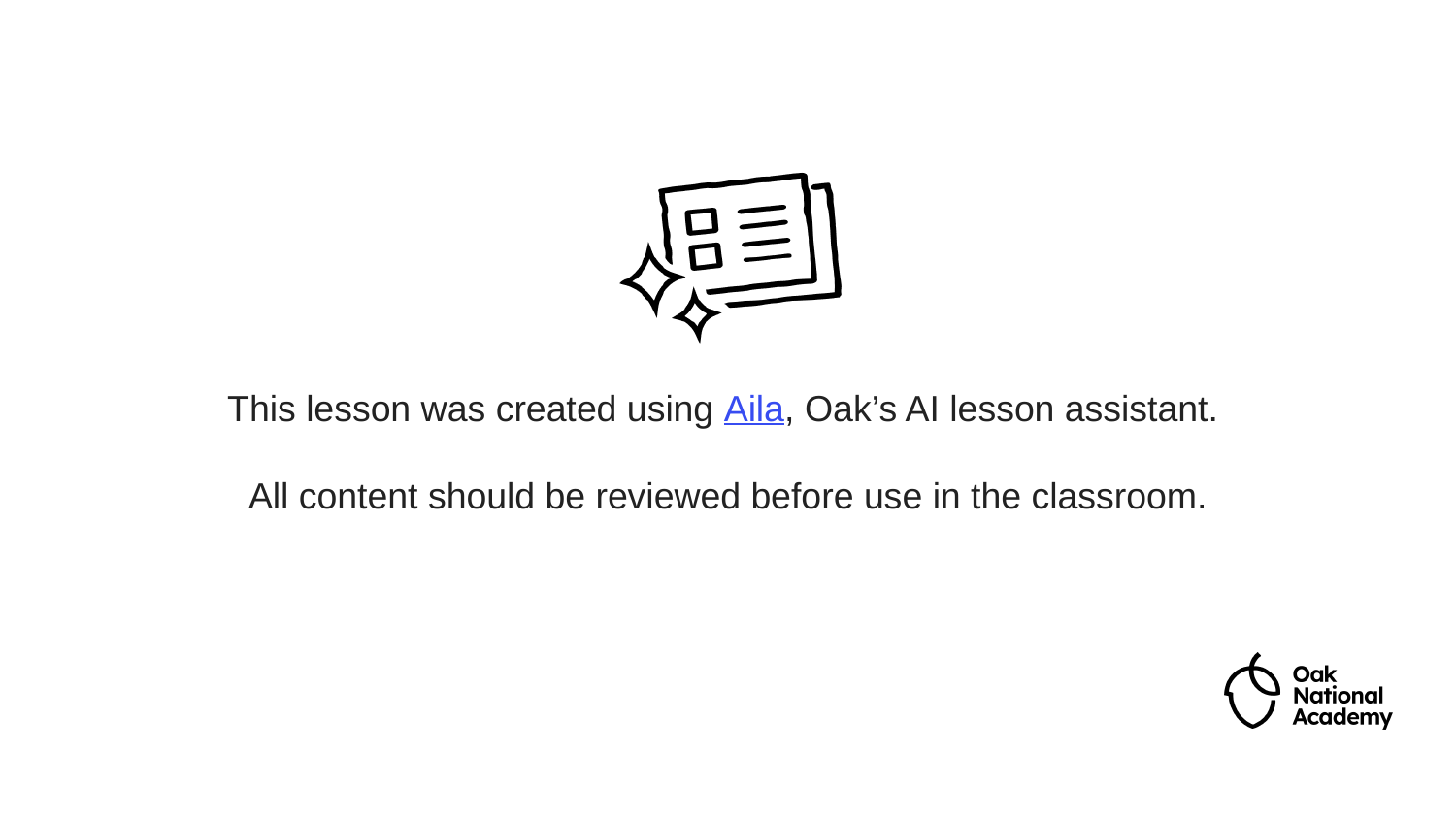

This lesson was created using Aila, Oak’s AI lesson assistant.

All content should be reviewed before use in the classroom.